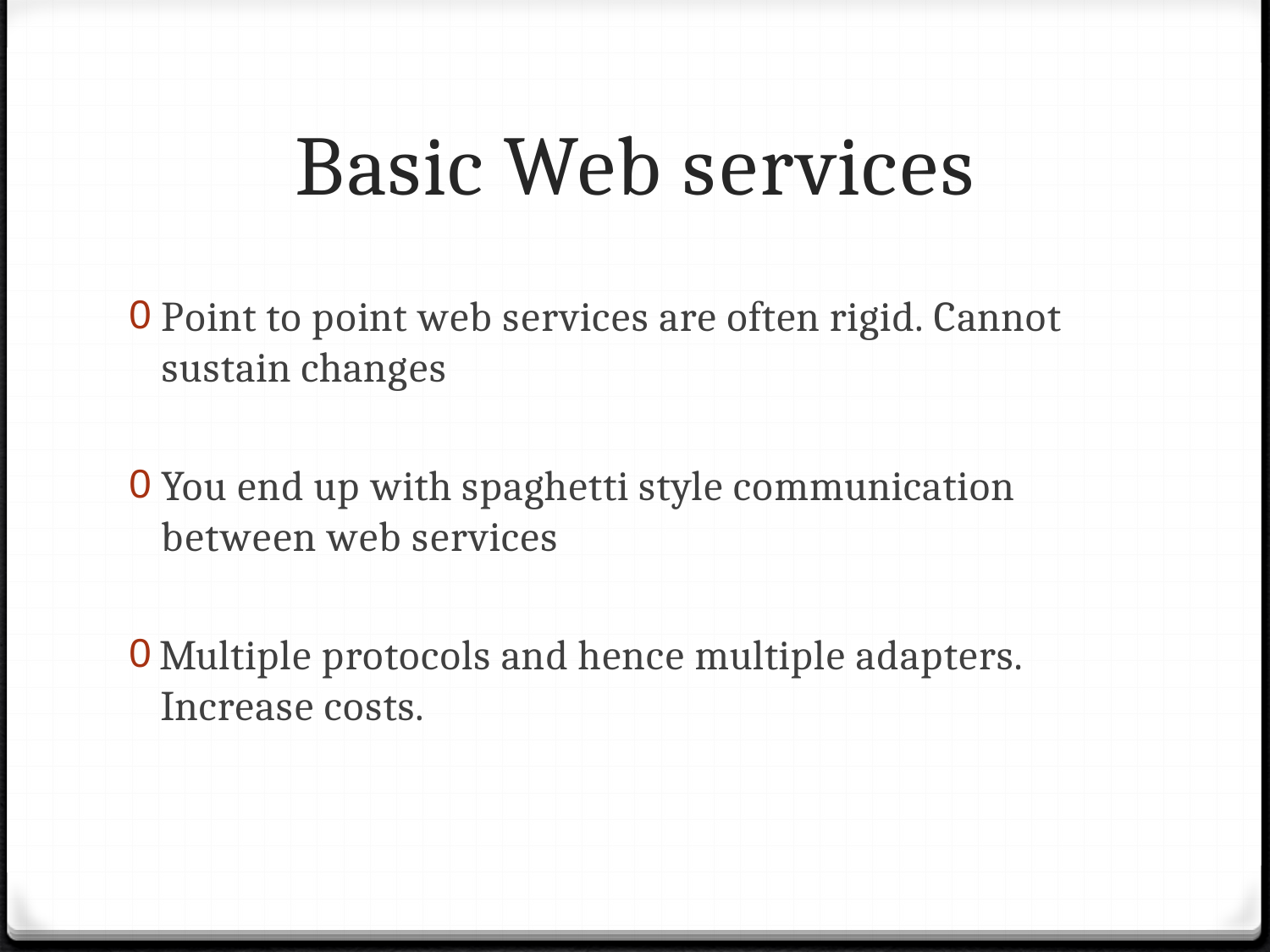

# Basic Web services
Point to point web services are often rigid. Cannot sustain changes

You end up with spaghetti style communication between web services

Multiple protocols and hence multiple adapters. Increase costs.